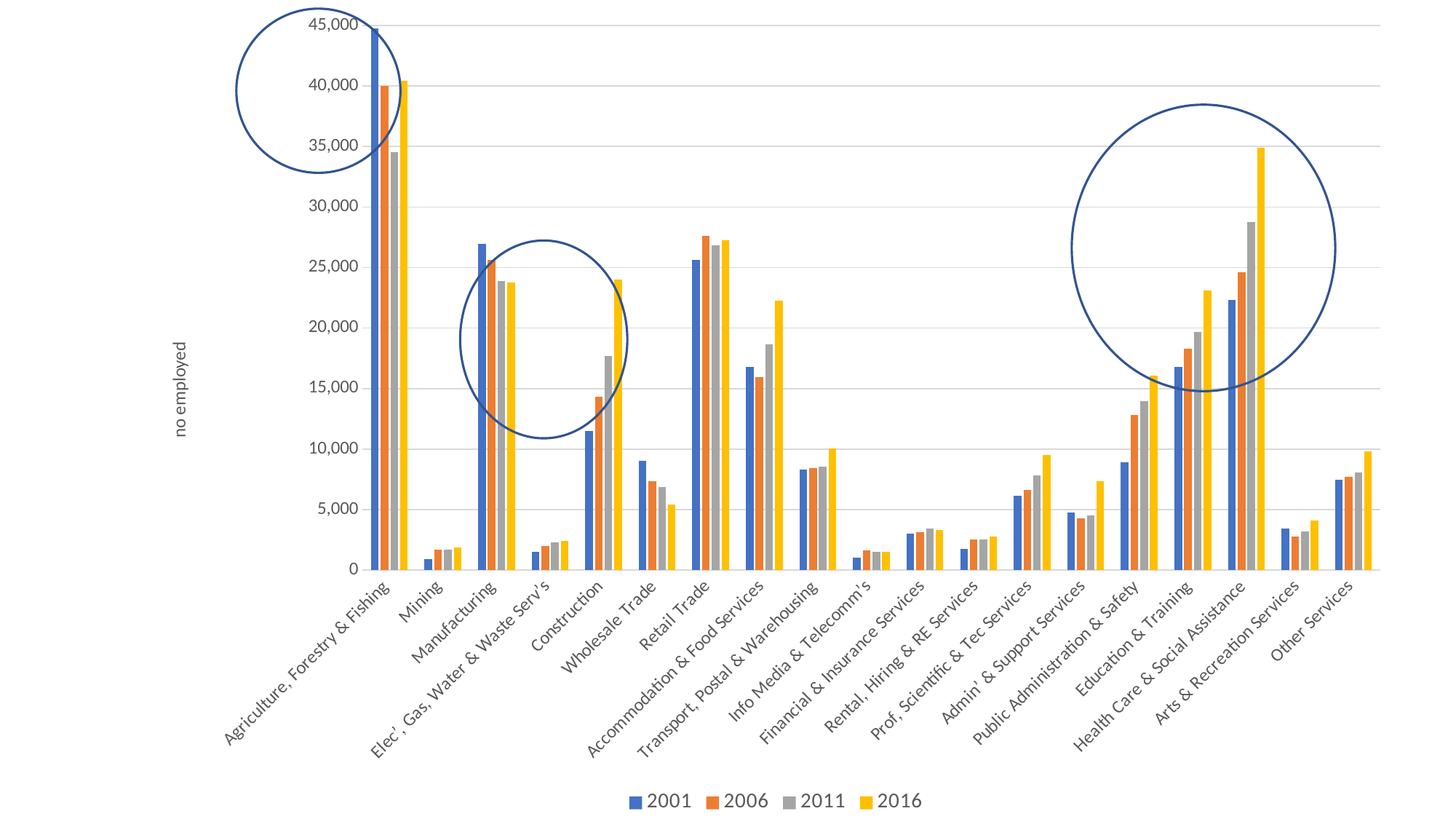

### Chart

| Category | 2001 | 2006 | 2011 | 2016 |
|---|---|---|---|---|
| Agriculture, Forestry & Fishing  | 44774.0 | 39975.0 | 34516.0 | 40427.0 |
| Mining  | 934.0 | 1671.0 | 1670.0 | 1859.0 |
| Manufacturing  | 26948.0 | 25656.0 | 23860.0 | 23744.0 |
| Elec’, Gas, Water & Waste Serv’s  | 1531.0 | 1983.0 | 2304.0 | 2416.0 |
| Construction  | 11476.0 | 14352.0 | 17702.0 | 24006.0 |
| Wholesale Trade  | 9032.0 | 7316.0 | 6861.0 | 5408.0 |
| Retail Trade  | 25636.0 | 27622.0 | 26816.0 | 27232.0 |
| Accommodation & Food Services  | 16789.0 | 15938.0 | 18637.0 | 22277.0 |
| Transport, Postal & Warehousing  | 8335.0 | 8435.0 | 8522.0 | 10036.0 |
| Info Media & Telecomm’s  | 1056.0 | 1630.0 | 1505.0 | 1487.0 |
| Financial & Insurance Services  | 3017.0 | 3143.0 | 3424.0 | 3293.0 |
| Rental, Hiring & RE Services  | 1729.0 | 2524.0 | 2545.0 | 2749.0 |
| Prof, Scientific & Tec Services  | 6134.0 | 6637.0 | 7829.0 | 9498.0 |
| Admin’ & Support Services  | 4734.0 | 4288.0 | 4532.0 | 7333.0 |
| Public Administration & Safety  | 8904.0 | 12803.0 | 13962.0 | 16046.0 |
| Education & Training  | 16795.0 | 18287.0 | 19646.0 | 23135.0 |
| Health Care & Social Assistance  | 22337.0 | 24607.0 | 28729.0 | 34866.0 |
| Arts & Recreation Services  | 3442.0 | 2760.0 | 3168.0 | 4078.0 |
| Other Services  | 7443.0 | 7724.0 | 8072.0 | 9832.0 |